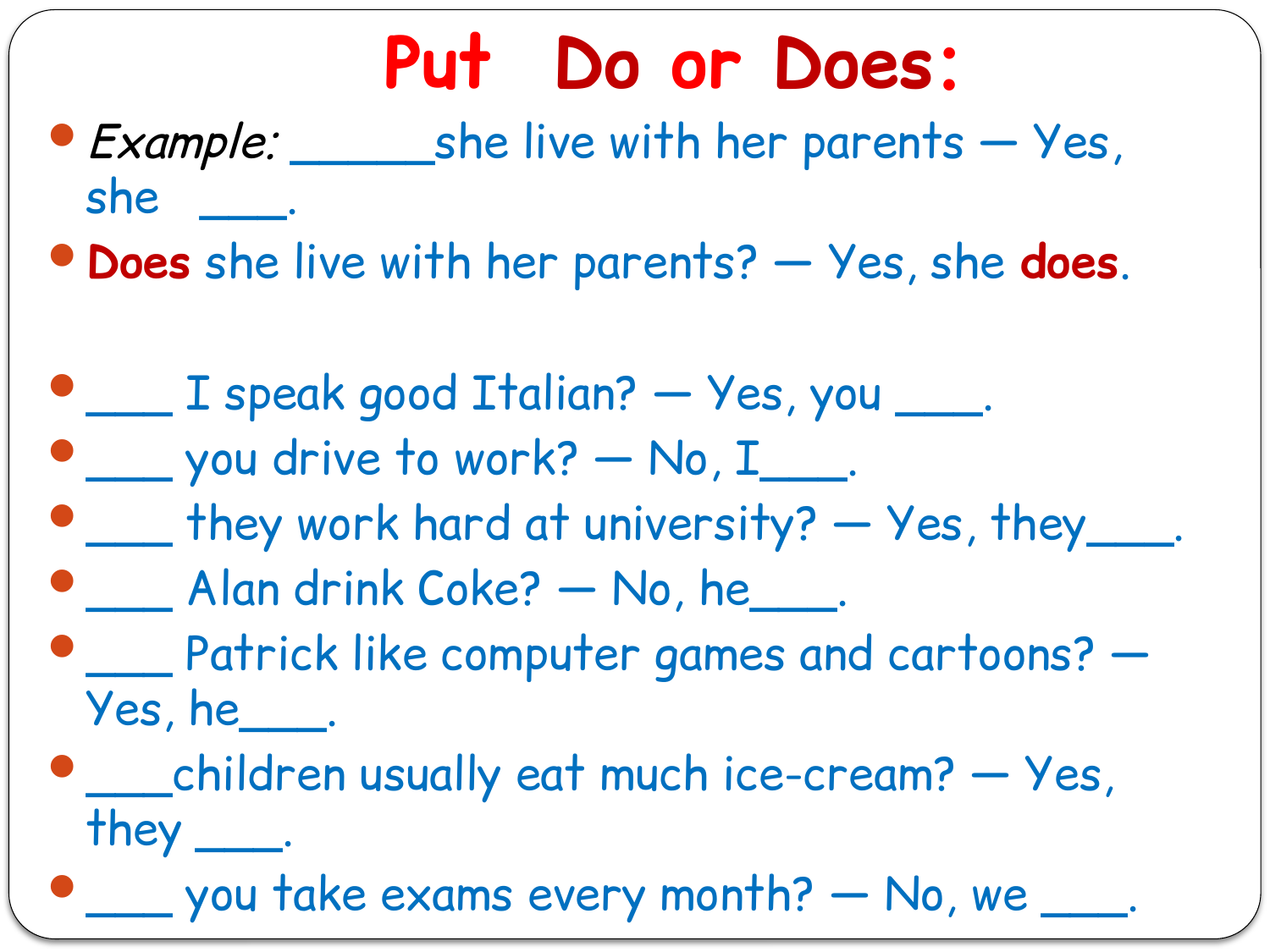

# Put  Do or Does:
Example: _____she live with her parents — Yes, she   ___.
Does she live with her parents? — Yes, she does.

___ I speak good Italian? — Yes, you ___.
___ you drive to work? — No, I___.
___ they work hard at university? — Yes, they___.
___ Alan drink Coke? — No, he___.
___ Patrick like computer games and cartoons? —Yes, he___.
___children usually eat much ice-cream? — Yes, they ___.
___ you take exams every month? — No, we ___.